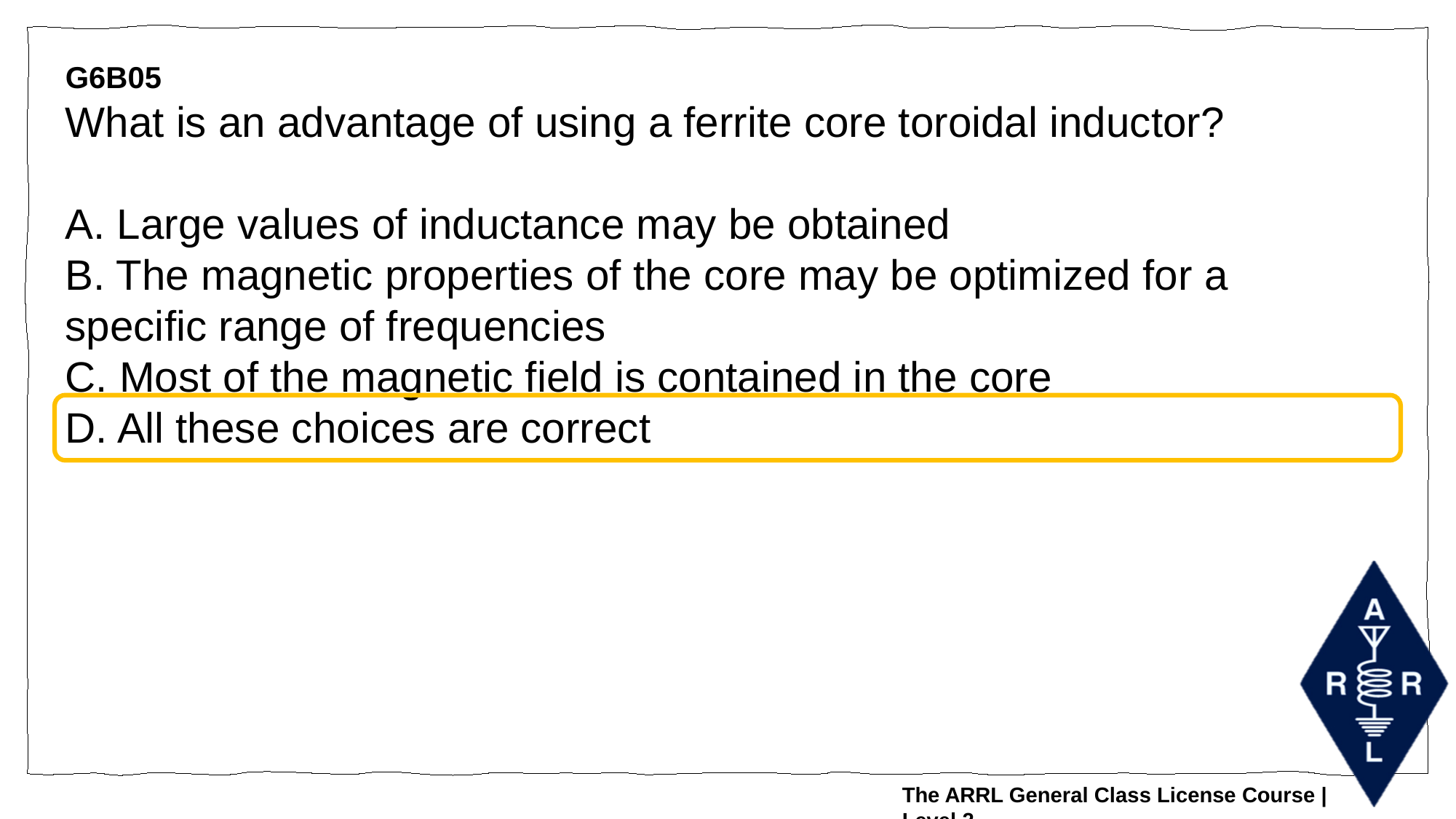

G6B05
What is an advantage of using a ferrite core toroidal inductor?

A. Large values of inductance may be obtained
B. The magnetic properties of the core may be optimized for a specific range of frequencies
C. Most of the magnetic field is contained in the core
D. All these choices are correct